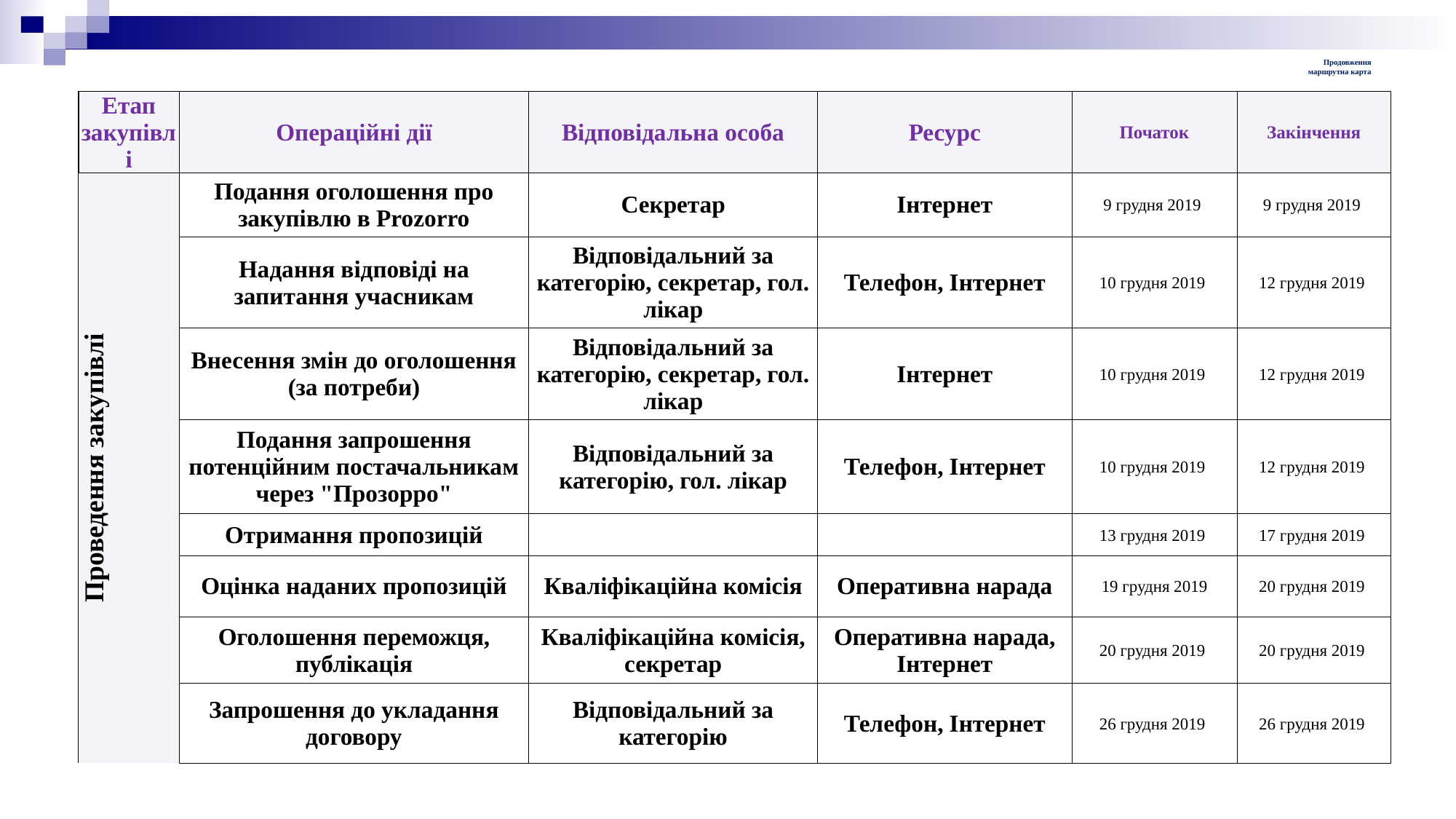

# Продовження маршрутна карта
| Етап закупівлі | Операційні дії | Відповідальна особа | Ресурс | Початок | Закінчення |
| --- | --- | --- | --- | --- | --- |
| Проведення закупівлі | Подання оголошення про закупівлю в Prozorro | Секретар | Інтернет | 9 грудня 2019 | 9 грудня 2019 |
|  | Надання відповіді на запитання учасникам | Відповідальний за категорію, секретар, гол. лікар | Телефон, Інтернет | 10 грудня 2019 | 12 грудня 2019 |
|  | Внесення змін до оголошення (за потреби) | Відповідальний за категорію, секретар, гол. лікар | Інтернет | 10 грудня 2019 | 12 грудня 2019 |
|  | Подання запрошення потенційним постачальникам через "Прозорро" | Відповідальний за категорію, гол. лікар | Телефон, Інтернет | 10 грудня 2019 | 12 грудня 2019 |
|  | Отримання пропозицій |  |  | 13 грудня 2019 | 17 грудня 2019 |
|  | Оцінка наданих пропозицій | Кваліфікаційна комісія | Оперативна нарада | 19 грудня 2019 | 20 грудня 2019 |
|  | Оголошення переможця, публікація | Кваліфікаційна комісія, секретар | Оперативна нарада, Інтернет | 20 грудня 2019 | 20 грудня 2019 |
|  | Запрошення до укладання договору | Відповідальний за категорію | Телефон, Інтернет | 26 грудня 2019 | 26 грудня 2019 |